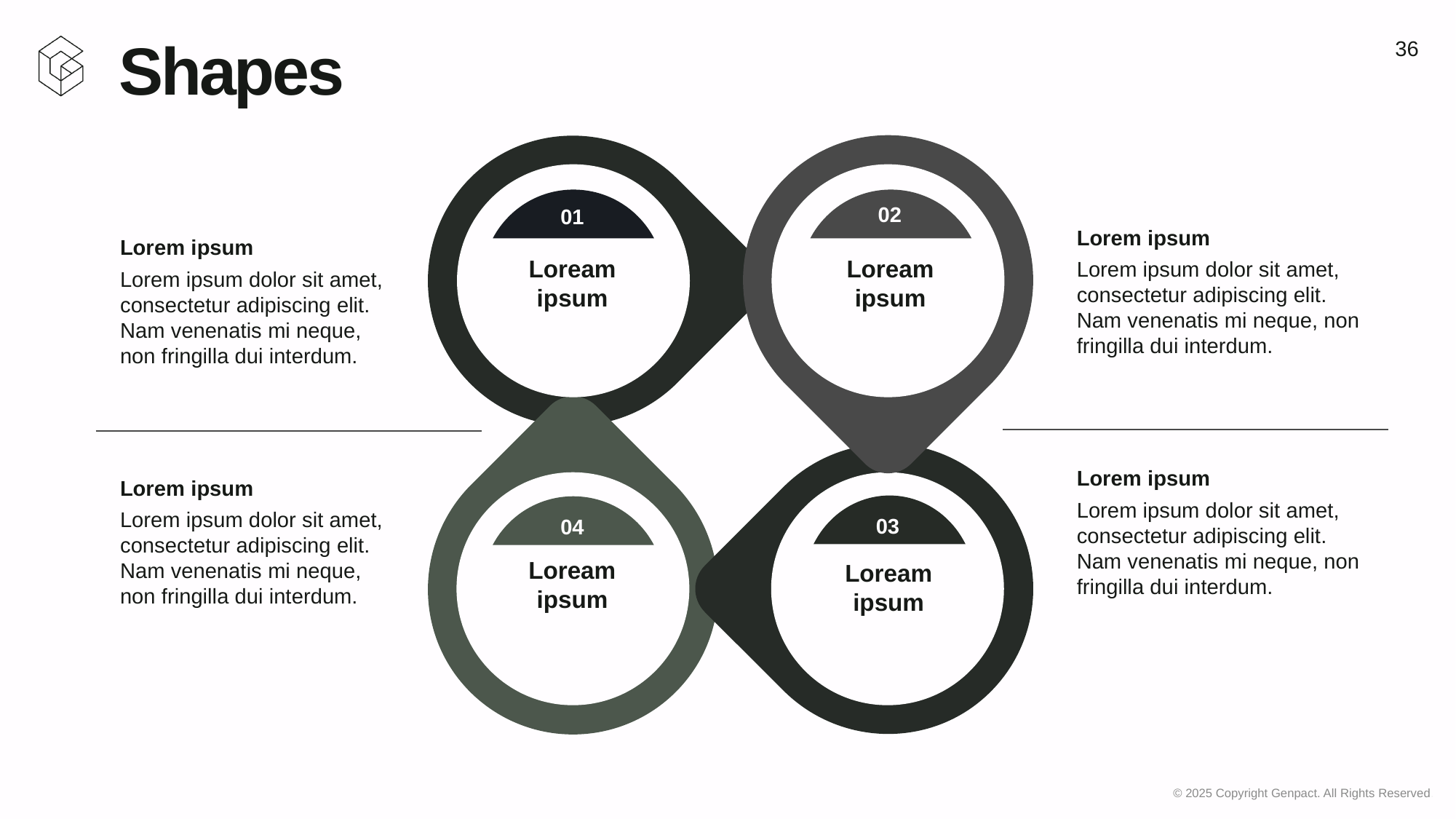

# Shapes

02
01
Loream ipsum
Loream ipsum

03
04

Loream ipsum
Loream ipsum

Lorem ipsum
Lorem ipsum dolor sit amet, consectetur adipiscing elit. Nam venenatis mi neque, non fringilla dui interdum.

Lorem ipsum
Lorem ipsum dolor sit amet, consectetur adipiscing elit. Nam venenatis mi neque, non fringilla dui interdum.

Lorem ipsum
Lorem ipsum dolor sit amet, consectetur adipiscing elit. Nam venenatis mi neque, non fringilla dui interdum.

Lorem ipsum
Lorem ipsum dolor sit amet, consectetur adipiscing elit. Nam venenatis mi neque, non fringilla dui interdum.